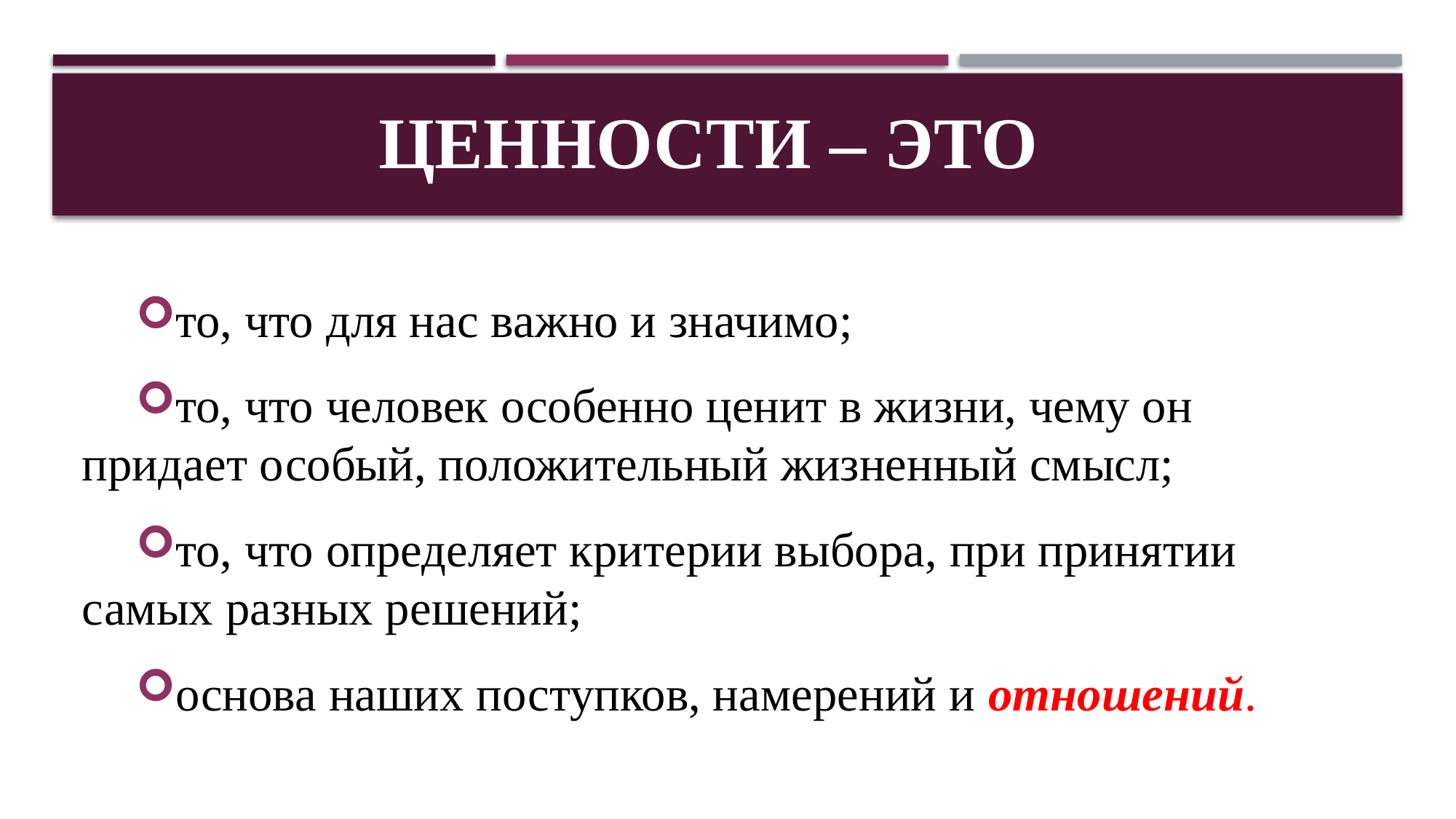

# Ценности – это

то, что для нас важно и значимо;
то, что человек особенно ценит в жизни, чему он придает особый, положительный жизненный смысл;
то, что определяет критерии выбора, при принятии самых разных решений;
основа наших поступков, намерений и отношений.